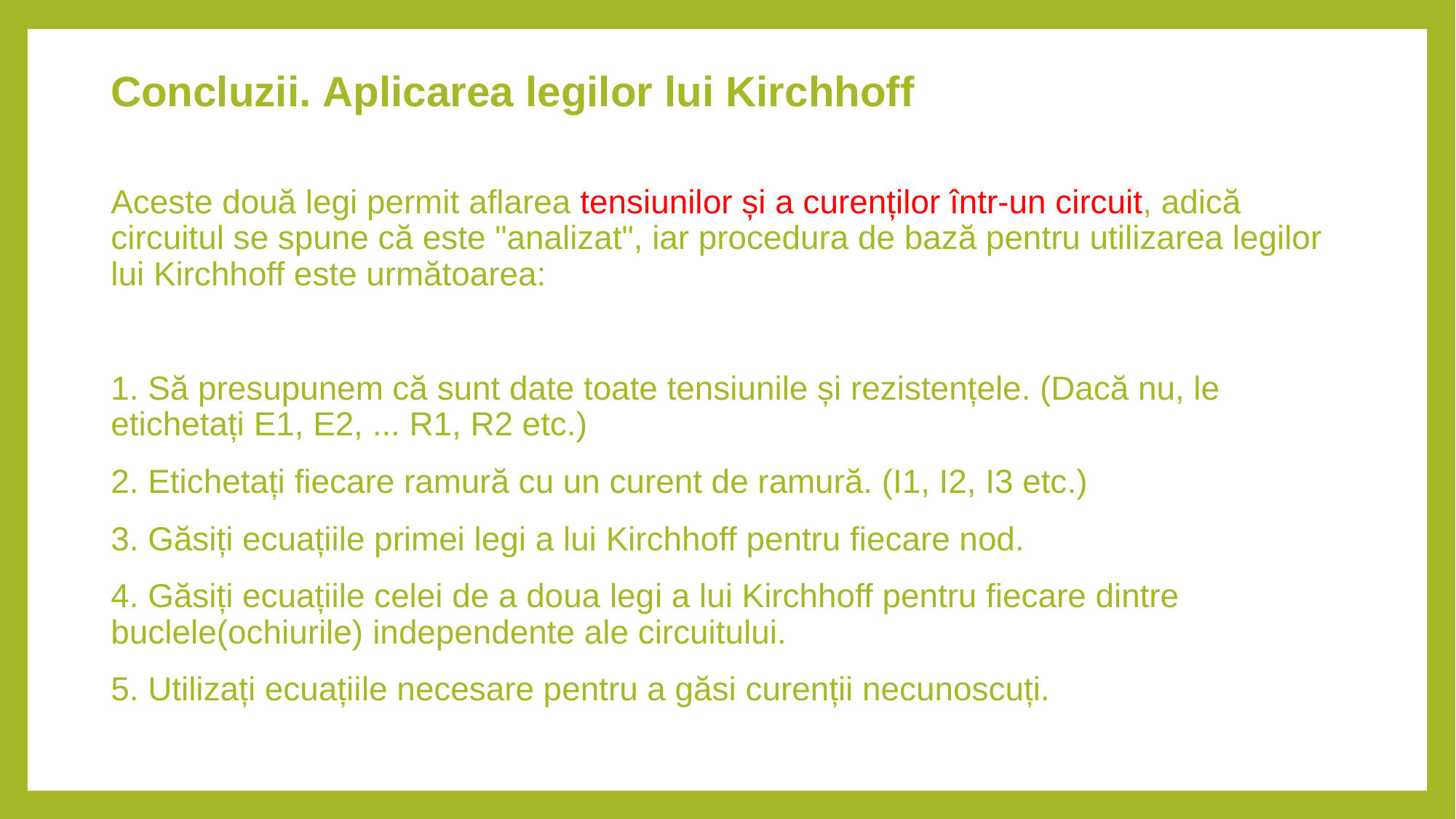

# Concluzii. Aplicarea legilor lui Kirchhoff

Aceste două legi permit aflarea tensiunilor și a curenților într-un circuit, adică circuitul se spune că este "analizat", iar procedura de bază pentru utilizarea legilor lui Kirchhoff este următoarea:

1. Să presupunem că sunt date toate tensiunile și rezistențele. (Dacă nu, le etichetați E1, E2, ... R1, R2 etc.)
2. Etichetați fiecare ramură cu un curent de ramură. (I1, I2, I3 etc.)
3. Găsiți ecuațiile primei legi a lui Kirchhoff pentru fiecare nod.
4. Găsiți ecuațiile celei de a doua legi a lui Kirchhoff pentru fiecare dintre buclele(ochiurile) independente ale circuitului.
5. Utilizați ecuațiile necesare pentru a găsi curenții necunoscuți.